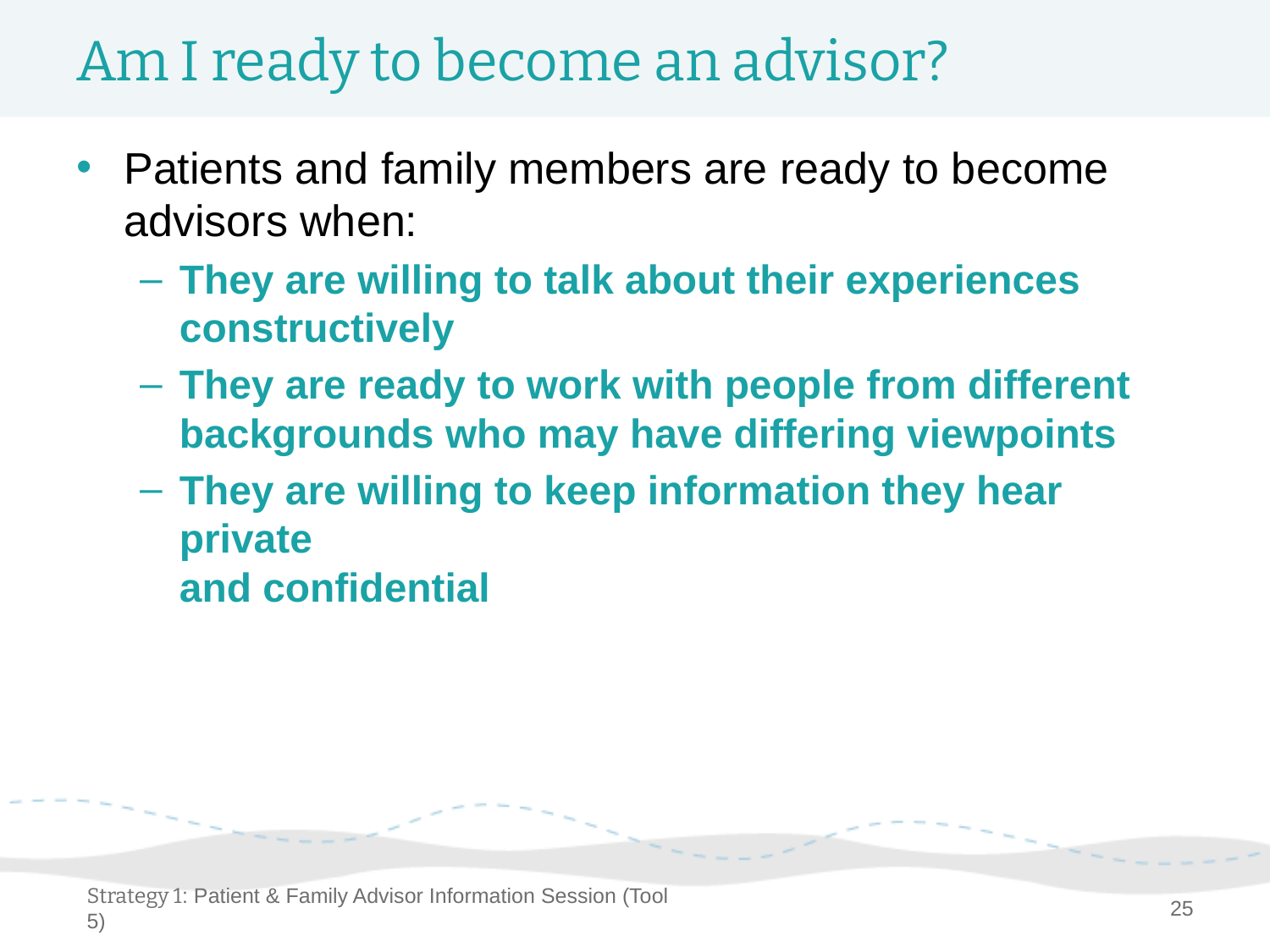

# Am I ready to become an advisor?
Patients and family members are ready to become advisors when:
They are willing to talk about their experiences constructively
They are ready to work with people from different backgrounds who may have differing viewpoints
They are willing to keep information they hear private
and confidential
Strategy 1: Patient & Family Advisor Information Session (Tool 5)
25